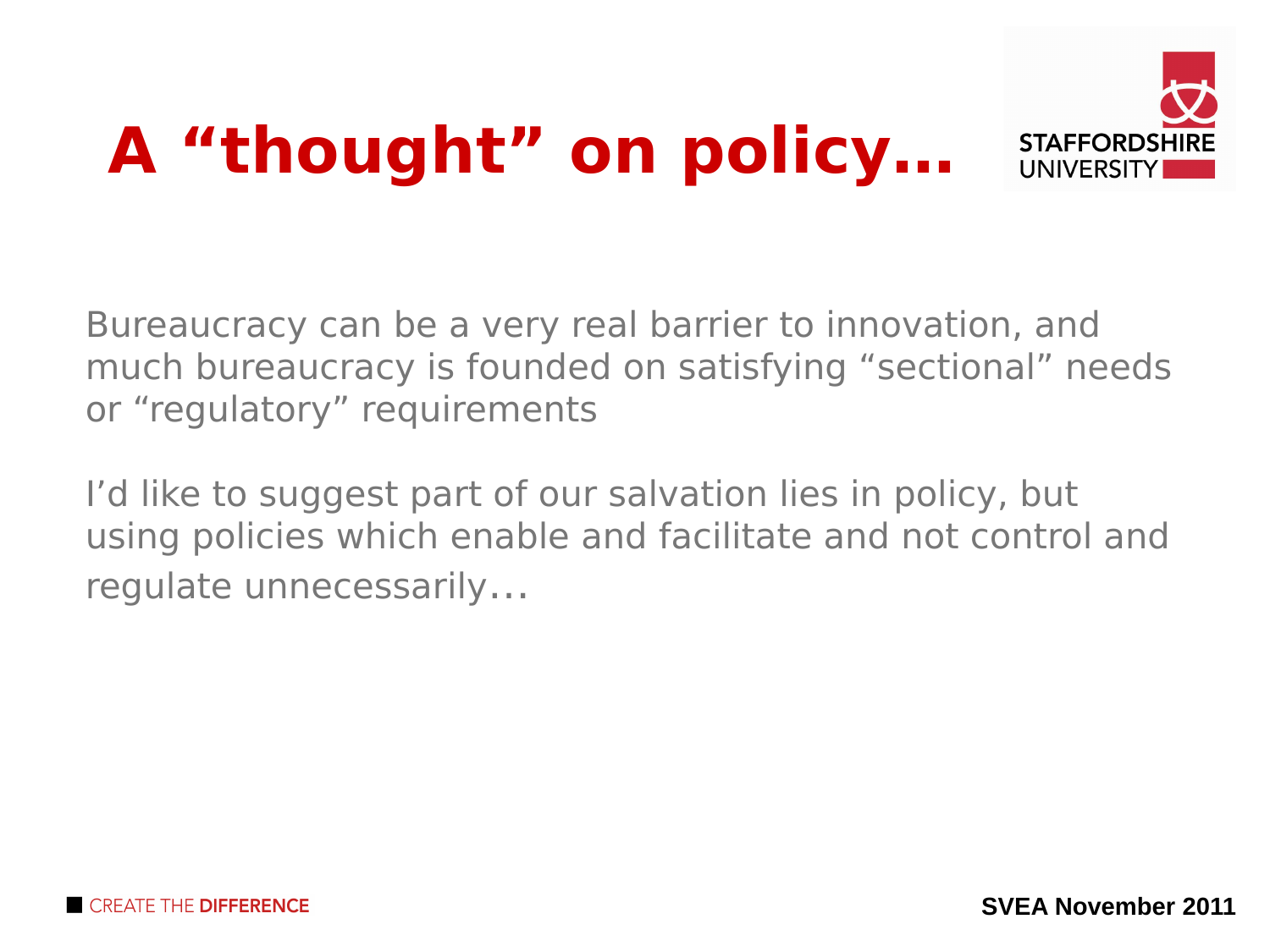

# A “thought” on policy…

Bureaucracy can be a very real barrier to innovation, and much bureaucracy is founded on satisfying “sectional” needs or “regulatory” requirements

I’d like to suggest part of our salvation lies in policy, but using policies which enable and facilitate and not control and regulate unnecessarily…
SVEA November 2011